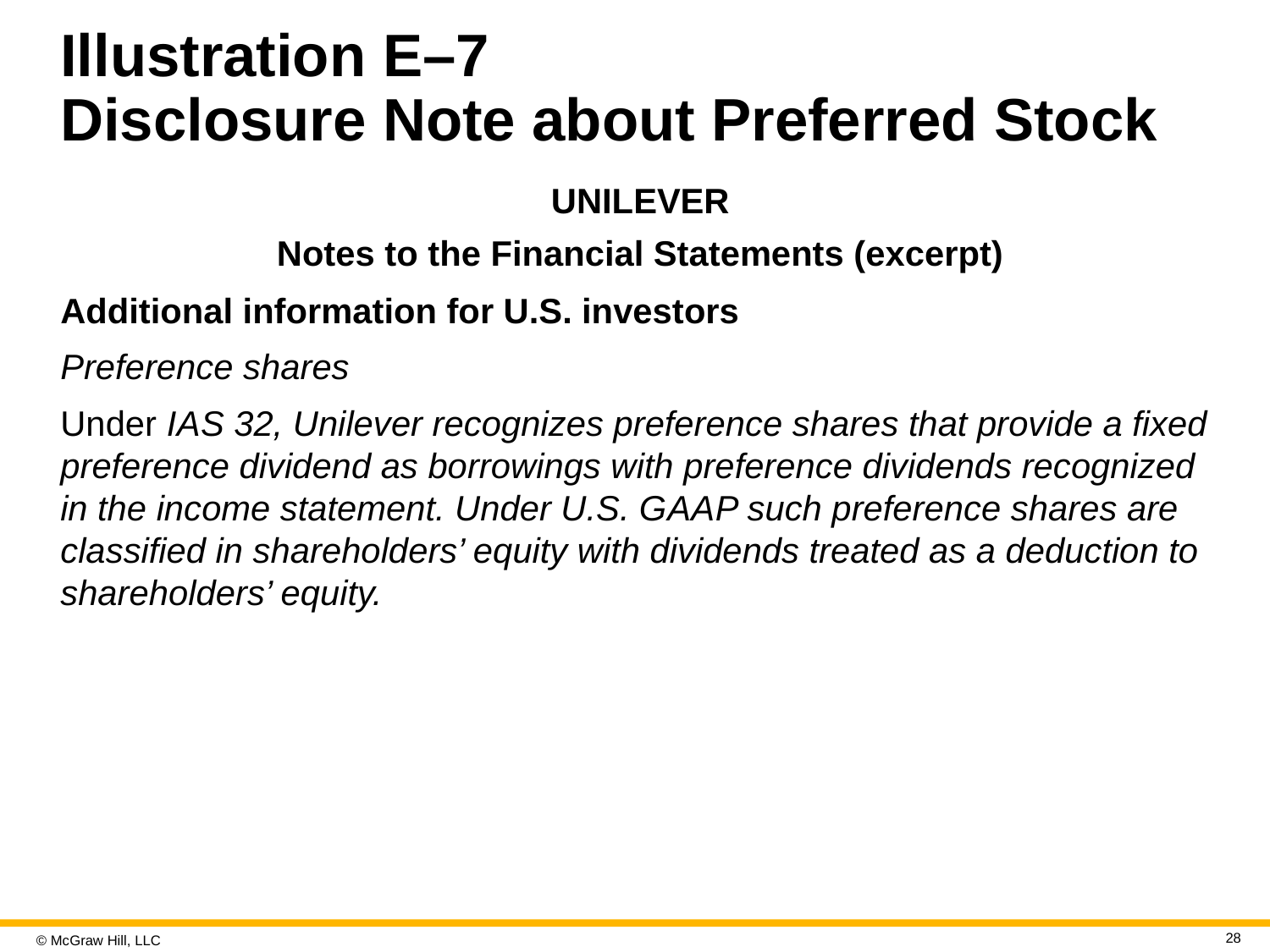

# Illustration E–7 Disclosure Note about Preferred Stock
UNILEVER
Notes to the Financial Statements (excerpt)
Additional information for U.S. investors
Preference shares
Under I A S 32, Unilever recognizes preference shares that provide a fixed preference dividend as borrowings with preference dividends recognized in the income statement. Under U.S. G A A P such preference shares are classified in shareholders’ equity with dividends treated as a deduction to shareholders’ equity.
28